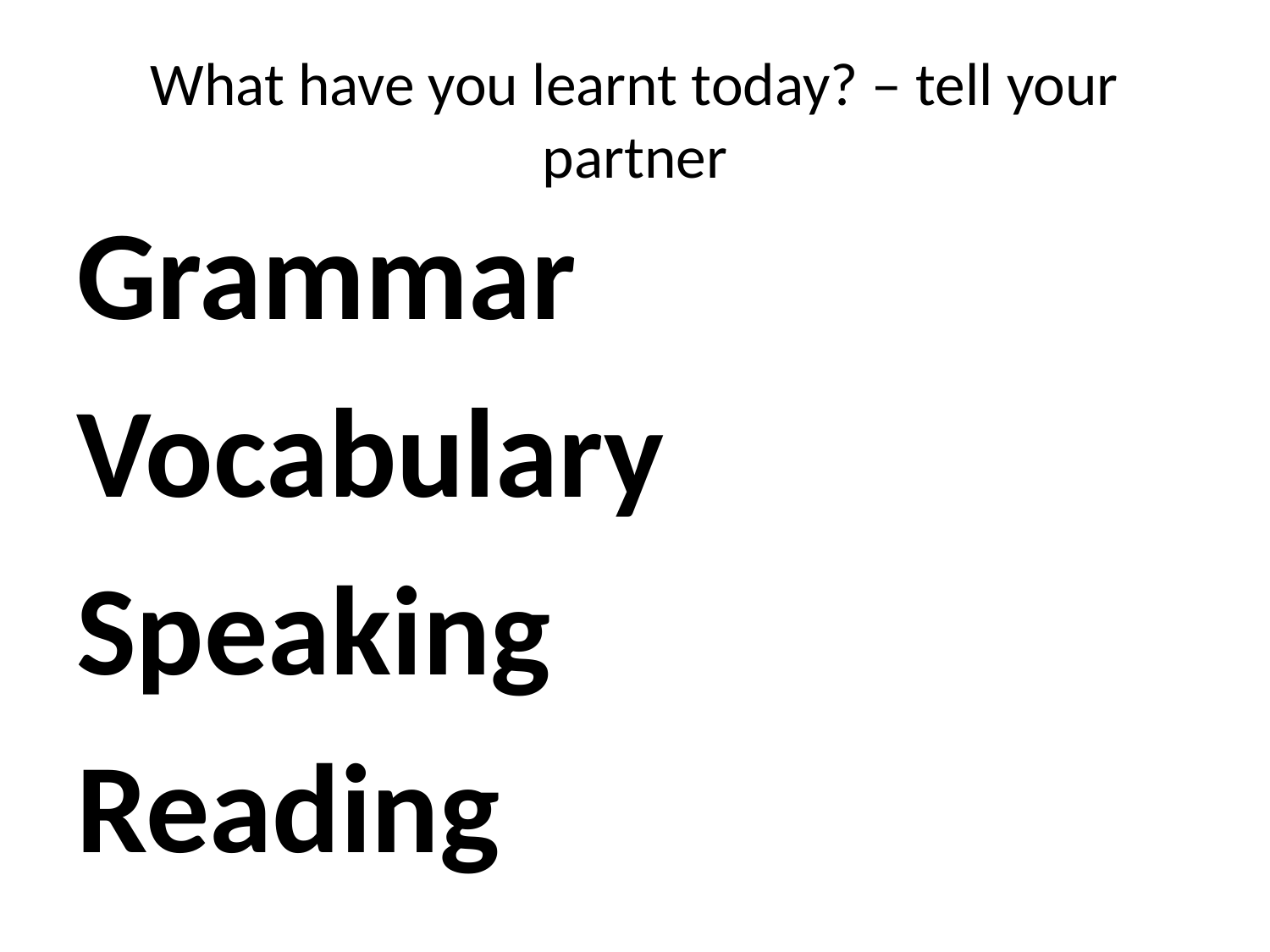

# What have you learnt today? – tell your partner
Grammar
Vocabulary
Speaking
Reading